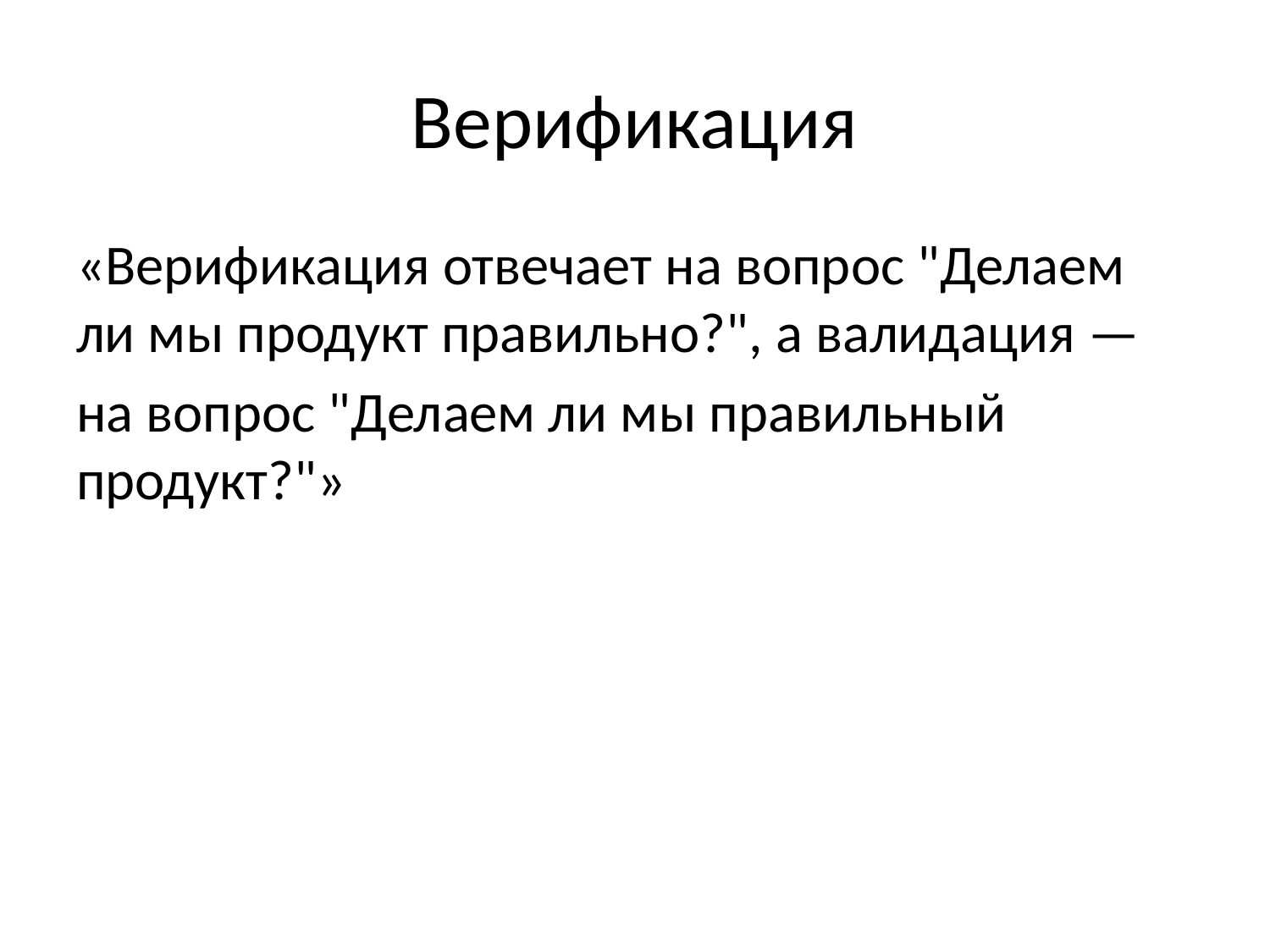

# Верификация
«Верификация отвечает на вопрос "Делаем ли мы продукт правильно?", а валидация —
на вопрос "Делаем ли мы правильный продукт?"»